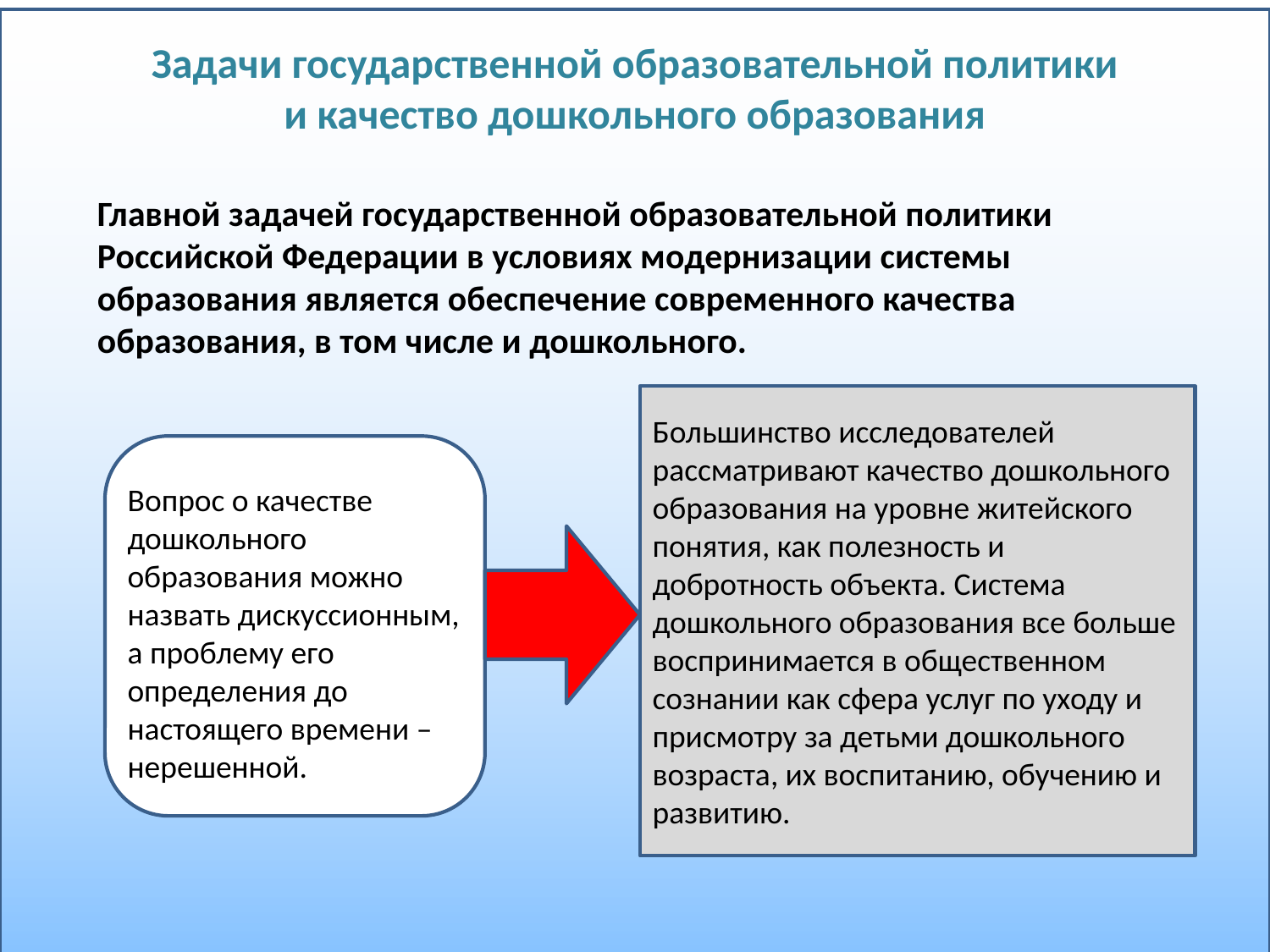

# Задачи государственной образовательной политики и качество дошкольного образования
Главной задачей государственной образовательной политики Российской Федерации в условиях модернизации системы образования является обеспечение современного качества образования, в том числе и дошкольного.
Большинство исследователей рассматривают качество дошкольного образования на уровне житейского понятия, как полезность и добротность объекта. Система дошкольного образования все больше воспринимается в общественном сознании как сфера услуг по уходу и присмотру за детьми дошкольного возраста, их воспитанию, обучению и развитию.

Вопрос о качестве дошкольного образования можно назвать дискуссионным, а проблему его определения до настоящего времени – нерешенной.